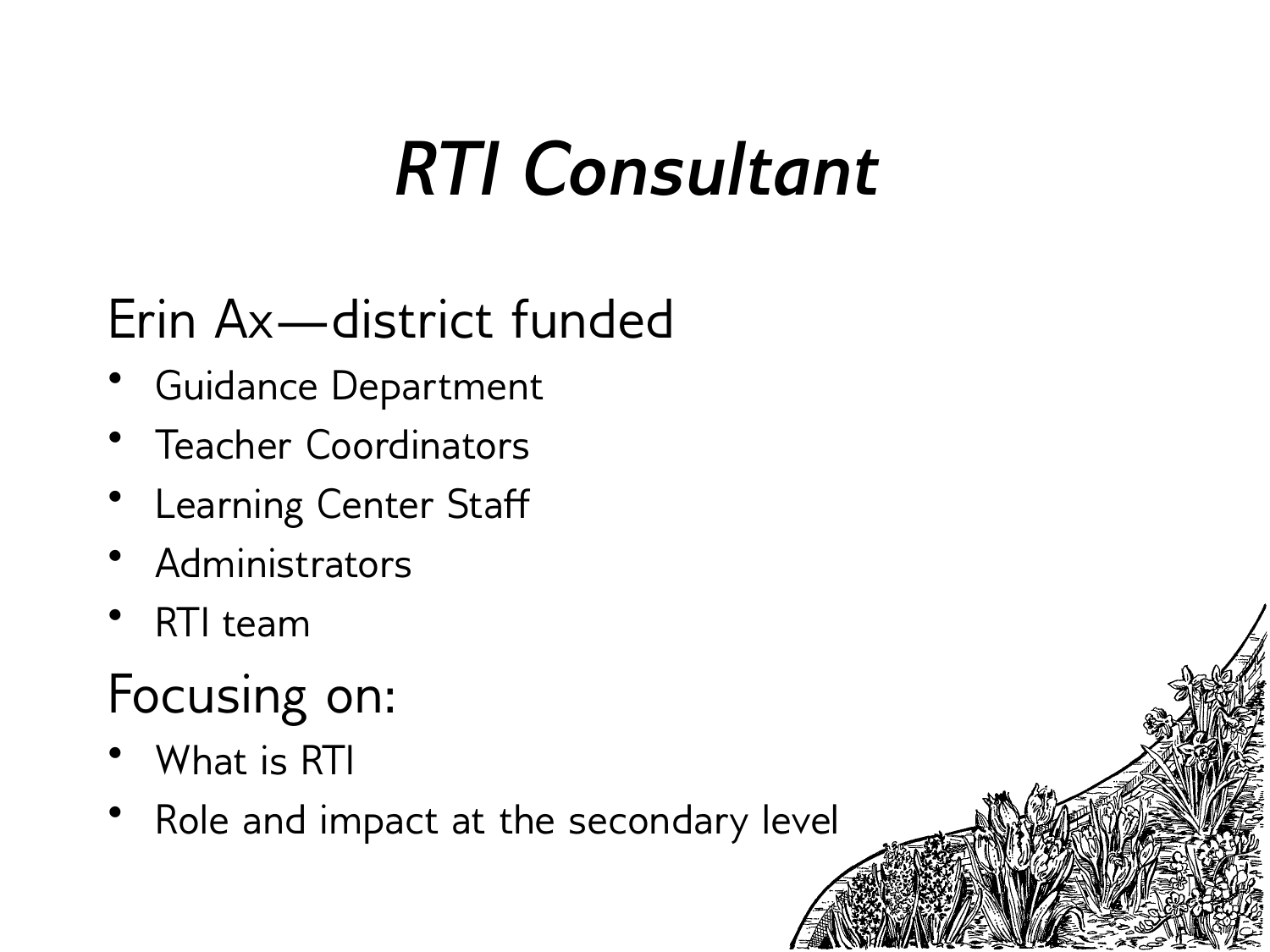

# RTI Consultant
Erin Ax—district funded
Guidance Department
Teacher Coordinators
Learning Center Staff
Administrators
RTI team
Focusing on:
What is RTI
Role and impact at the secondary level